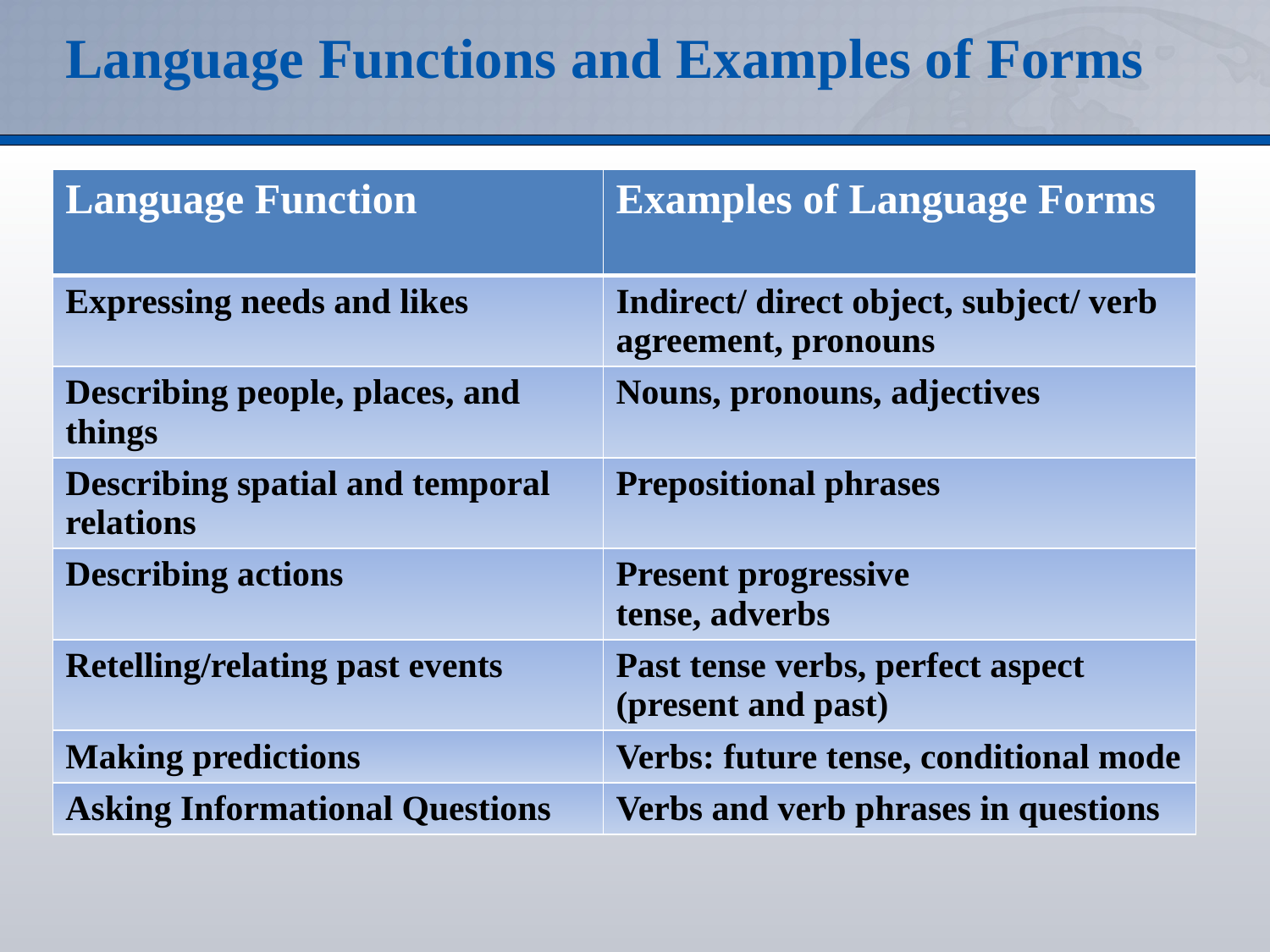

# Language Functions and Examples of Forms
| Language Function | Examples of Language Forms |
| --- | --- |
| Expressing needs and likes | Indirect/ direct object, subject/ verb agreement, pronouns |
| Describing people, places, and things | Nouns, pronouns, adjectives |
| Describing spatial and temporal relations | Prepositional phrases |
| Describing actions | Present progressive tense, adverbs |
| Retelling/relating past events | Past tense verbs, perfect aspect (present and past) |
| Making predictions | Verbs: future tense, conditional mode |
| Asking Informational Questions | Verbs and verb phrases in questions |